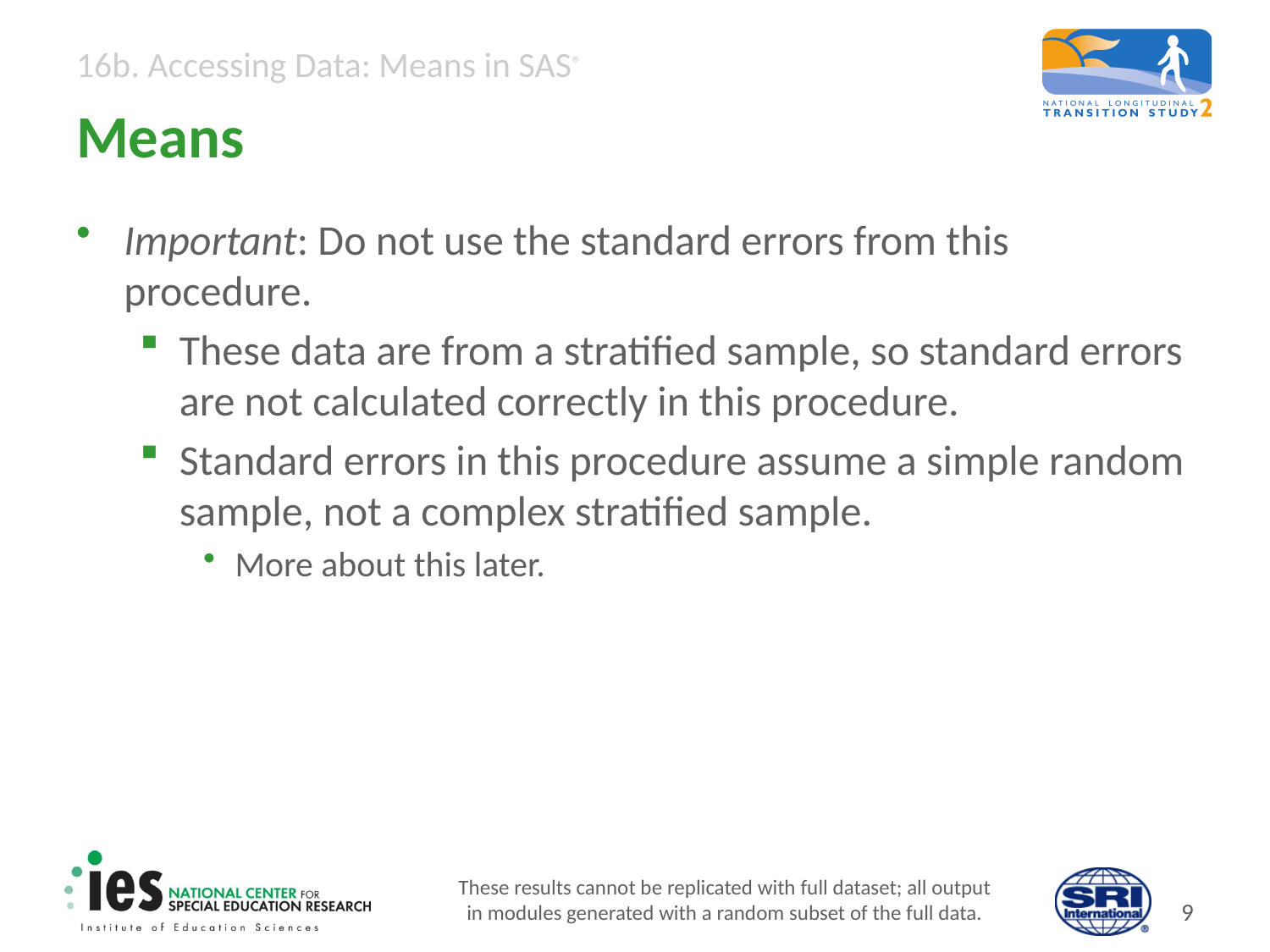

# Means
Important: Do not use the standard errors from this procedure.
These data are from a stratified sample, so standard errors are not calculated correctly in this procedure.
Standard errors in this procedure assume a simple random sample, not a complex stratified sample.
More about this later.
These results cannot be replicated with full dataset; all output
in modules generated with a random subset of the full data.
9